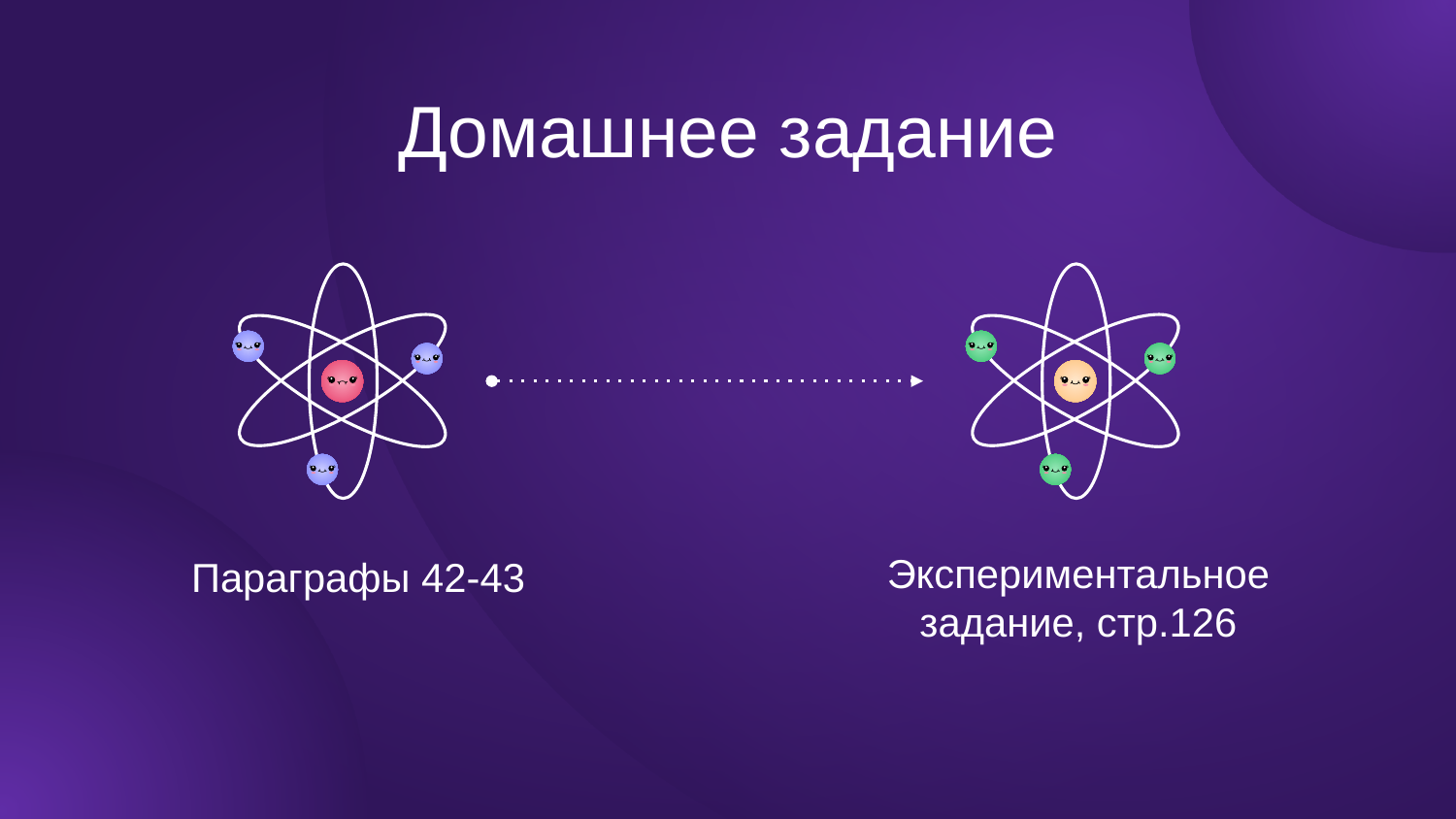

# Домашнее задание

Экспериментальное задание, стр.126
Параграфы 42-43